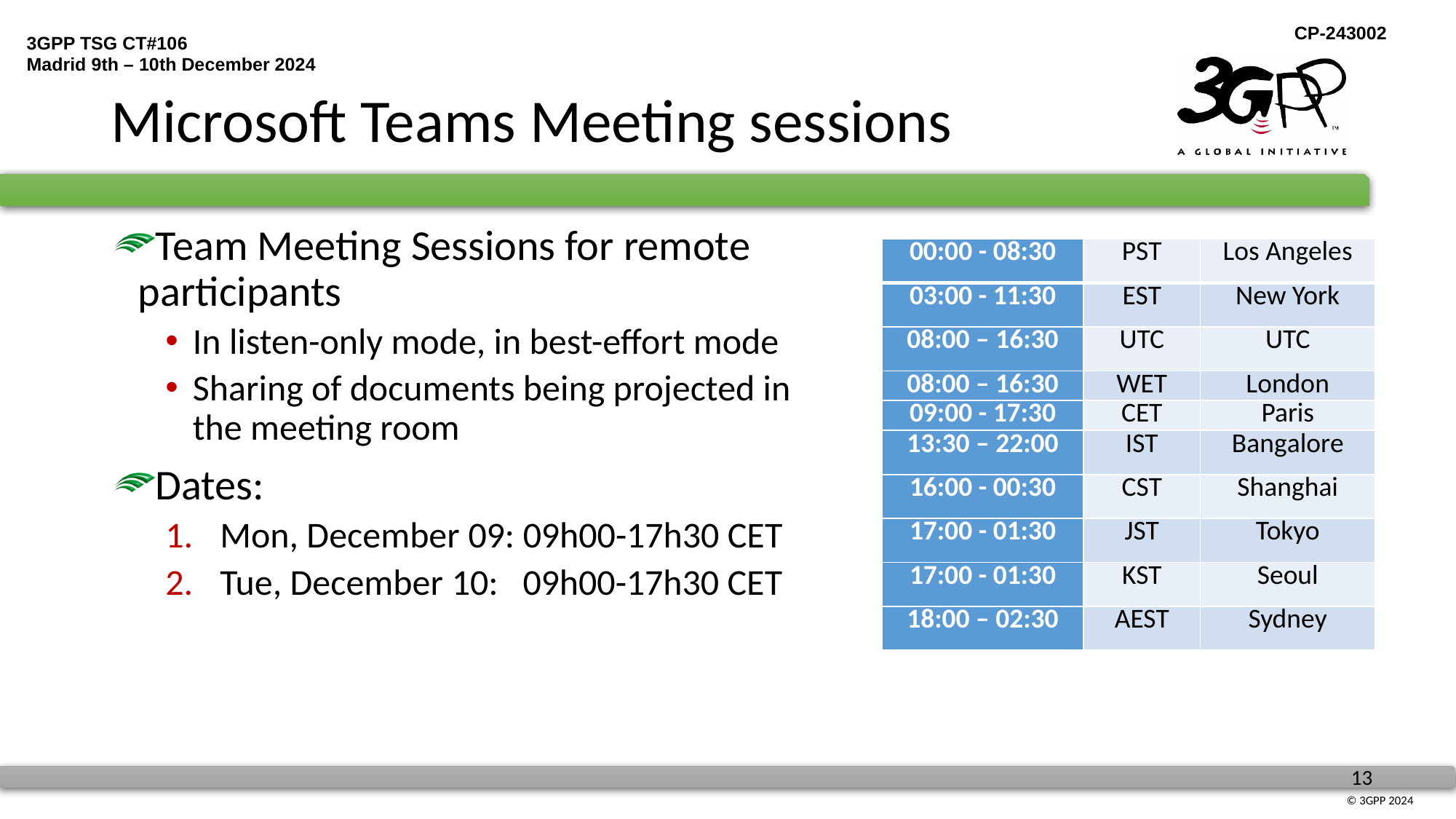

# Microsoft Teams Meeting sessions
Team Meeting Sessions for remote participants
In listen-only mode, in best-effort mode
Sharing of documents being projected in the meeting room
Dates:
Mon, December 09: 09h00-17h30 CET
Tue, December 10:   09h00-17h30 CET
| 00:00 - 08:30 | PST | Los Angeles |
| --- | --- | --- |
| 03:00 - 11:30 | EST | New York |
| 08:00 – 16:30 | UTC | UTC |
| 08:00 – 16:30 | WET | London |
| 09:00 - 17:30 | CET | Paris |
| 13:30 – 22:00 | IST | Bangalore |
| 16:00 - 00:30 | CST | Shanghai |
| 17:00 - 01:30 | JST | Tokyo |
| 17:00 - 01:30 | KST | Seoul |
| 18:00 – 02:30 | AEST | Sydney |